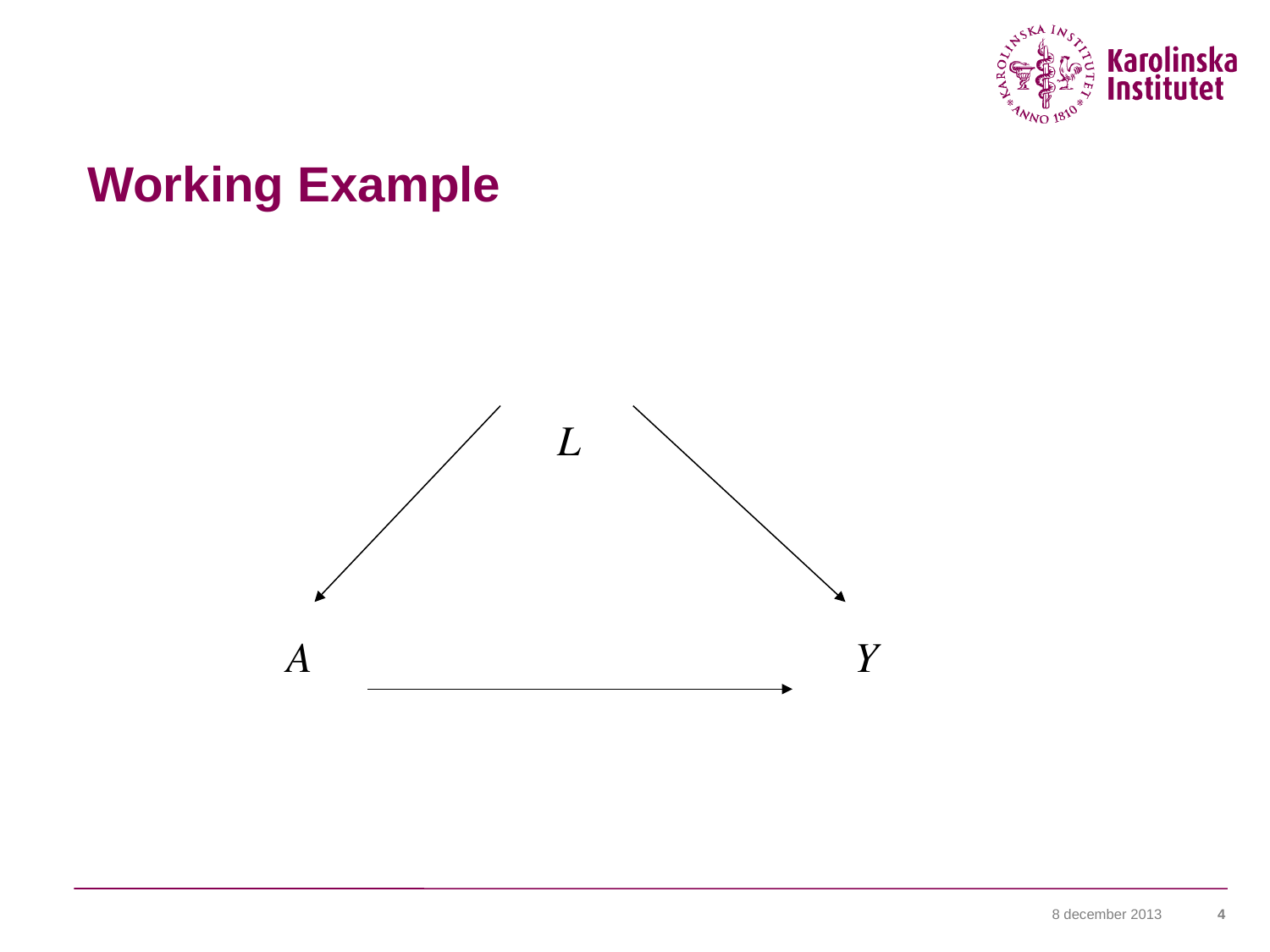

# Working Example

     L
A
Y
8 december 2013
4